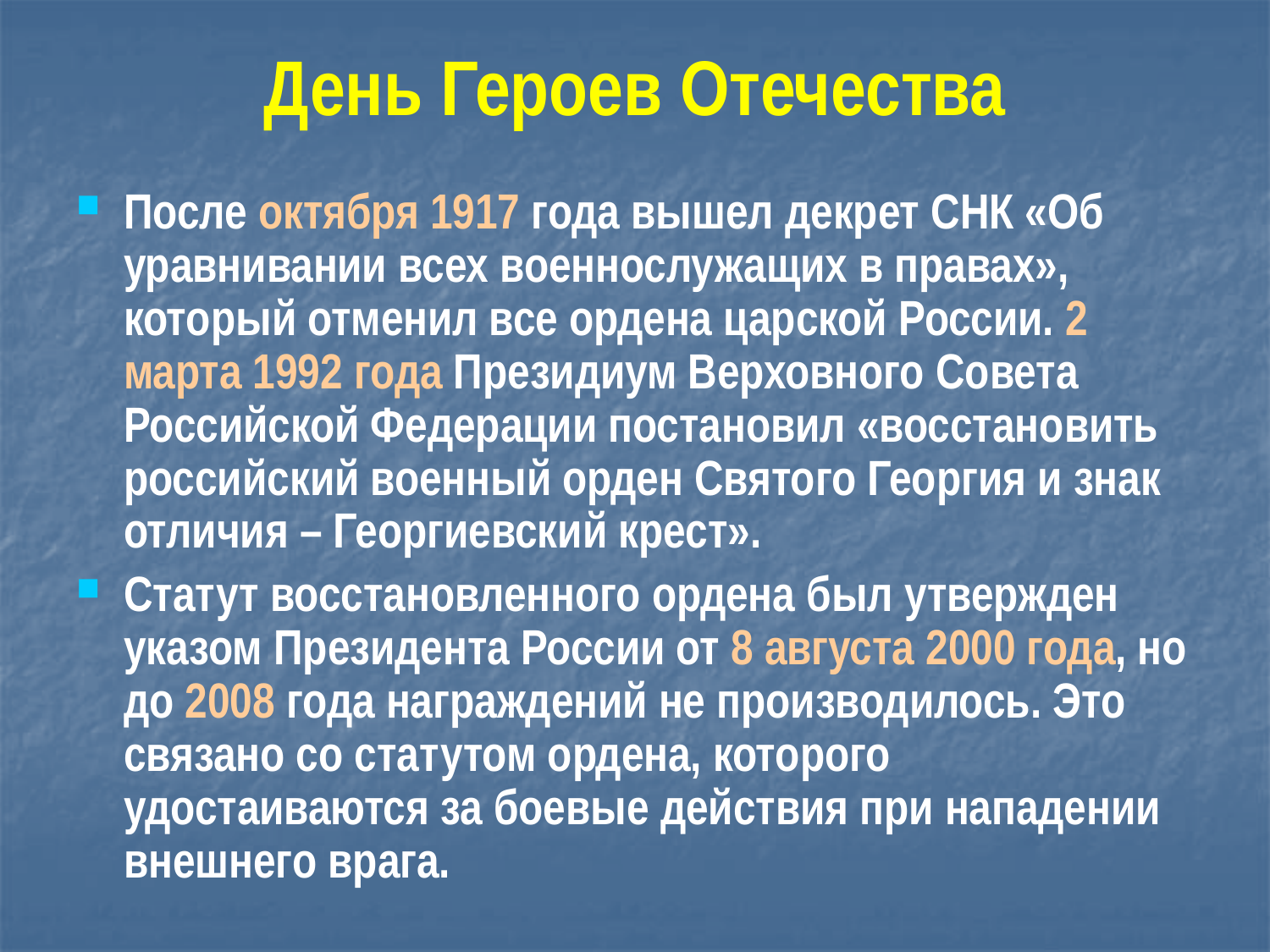

# День Героев Отечества
После октября 1917 года вышел декрет СНК «Об уравнивании всех военнослужащих в правах», который отменил все ордена царской России. 2 марта 1992 года Президиум Верховного Совета Российской Федерации постановил «восстановить российский военный орден Святого Георгия и знак отличия – Георгиевский крест».
Статут восстановленного ордена был утвержден указом Президента России от 8 августа 2000 года, но до 2008 года награждений не производилось. Это связано со статутом ордена, которого удостаиваются за боевые действия при нападении внешнего врага.